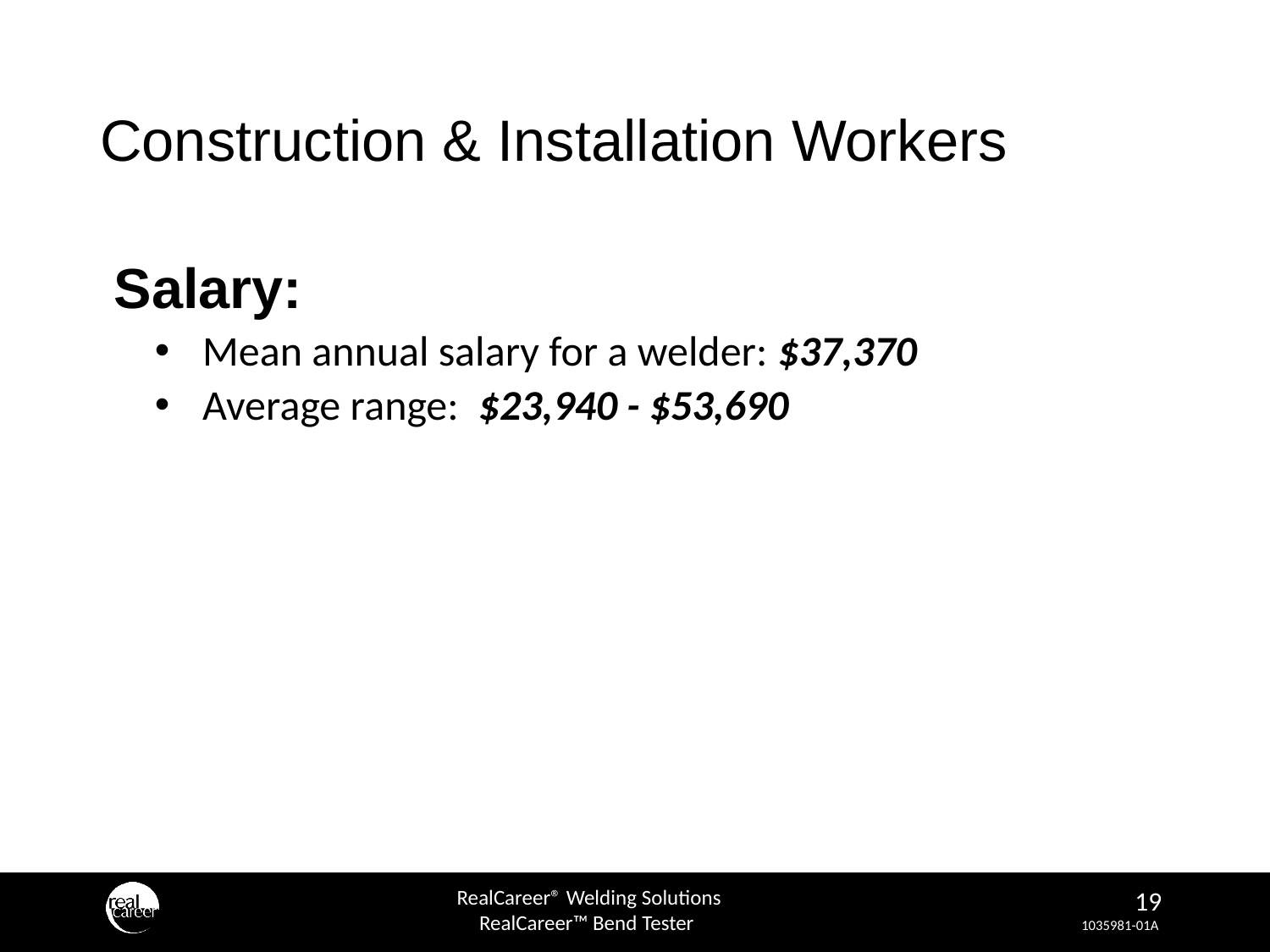

# Construction & Installation Workers
 Salary:
Mean annual salary for a welder: $37,370
Average range:  $23,940 - $53,690